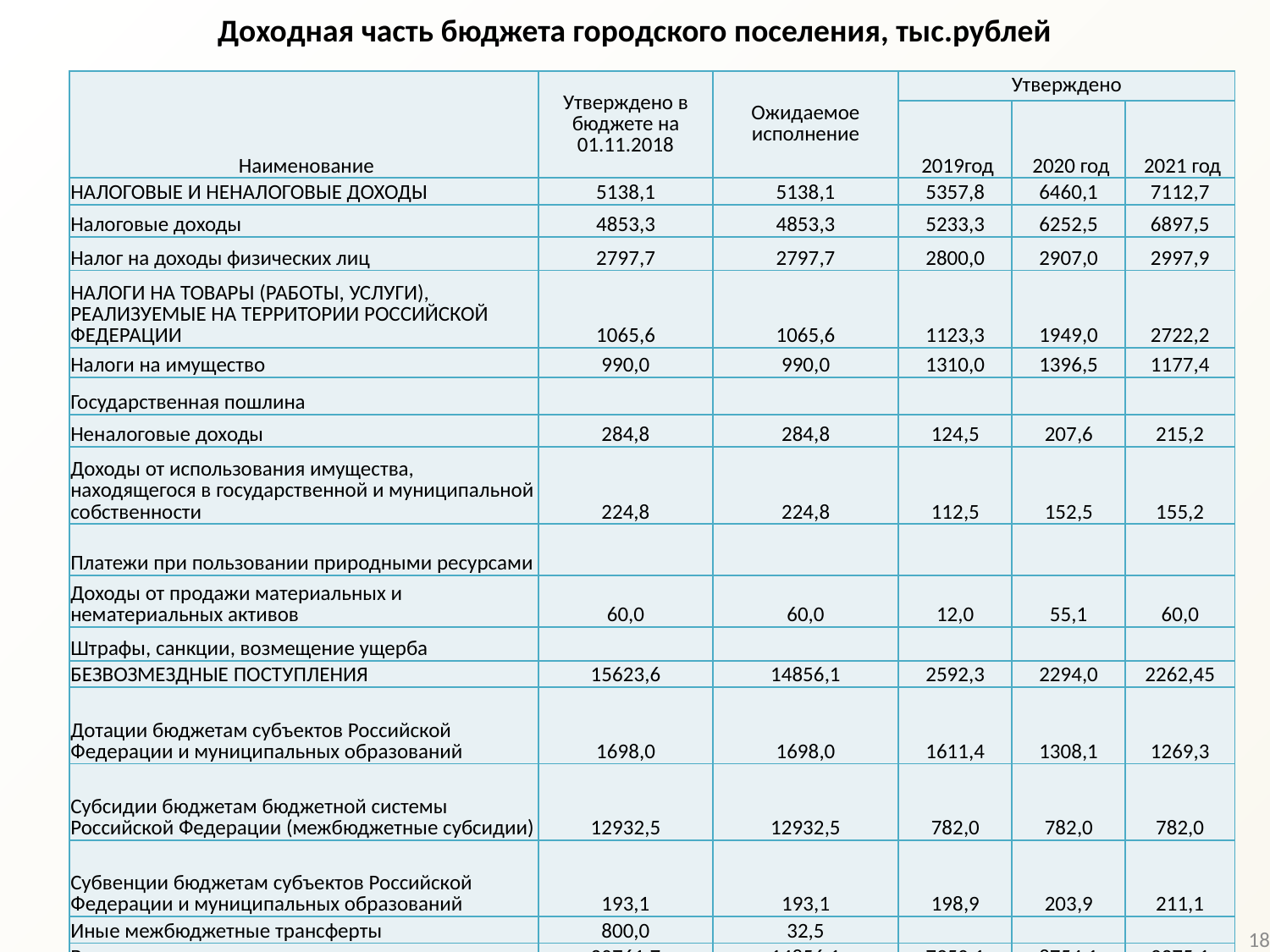

Доходная часть бюджета городского поселения, тыс.рублей
| Наименование | Утверждено в бюджете на 01.11.2018 | Ожидаемое исполнение | Утверждено |  |  |
| --- | --- | --- | --- | --- | --- |
|  |  |  | 2019год | 2020 год | 2021 год |
| НАЛОГОВЫЕ И НЕНАЛОГОВЫЕ ДОХОДЫ | 5138,1 | 5138,1 | 5357,8 | 6460,1 | 7112,7 |
| Налоговые доходы | 4853,3 | 4853,3 | 5233,3 | 6252,5 | 6897,5 |
| Налог на доходы физических лиц | 2797,7 | 2797,7 | 2800,0 | 2907,0 | 2997,9 |
| НАЛОГИ НА ТОВАРЫ (РАБОТЫ, УСЛУГИ), РЕАЛИЗУЕМЫЕ НА ТЕРРИТОРИИ РОССИЙСКОЙ ФЕДЕРАЦИИ | 1065,6 | 1065,6 | 1123,3 | 1949,0 | 2722,2 |
| Налоги на имущество | 990,0 | 990,0 | 1310,0 | 1396,5 | 1177,4 |
| Государственная пошлина |  |  |  |  |  |
| Неналоговые доходы | 284,8 | 284,8 | 124,5 | 207,6 | 215,2 |
| Доходы от использования имущества, находящегося в государственной и муниципальной собственности | 224,8 | 224,8 | 112,5 | 152,5 | 155,2 |
| Платежи при пользовании природными ресурсами |  |  |  |  |  |
| Доходы от продажи материальных и нематериальных активов | 60,0 | 60,0 | 12,0 | 55,1 | 60,0 |
| Штрафы, санкции, возмещение ущерба |  |  |  |  |  |
| БЕЗВОЗМЕЗДНЫЕ ПОСТУПЛЕНИЯ | 15623,6 | 14856,1 | 2592,3 | 2294,0 | 2262,45 |
| Дотации бюджетам субъектов Российской Федерации и муниципальных образований | 1698,0 | 1698,0 | 1611,4 | 1308,1 | 1269,3 |
| Субсидии бюджетам бюджетной системы Российской Федерации (межбюджетные субсидии) | 12932,5 | 12932,5 | 782,0 | 782,0 | 782,0 |
| Субвенции бюджетам субъектов Российской Федерации и муниципальных образований | 193,1 | 193,1 | 198,9 | 203,9 | 211,1 |
| Иные межбюджетные трансферты | 800,0 | 32,5 |  |  |  |
| Всего доходы | 20761,7 | 14856,1 | 7950,1 | 8754,1 | 9375,1 |
18